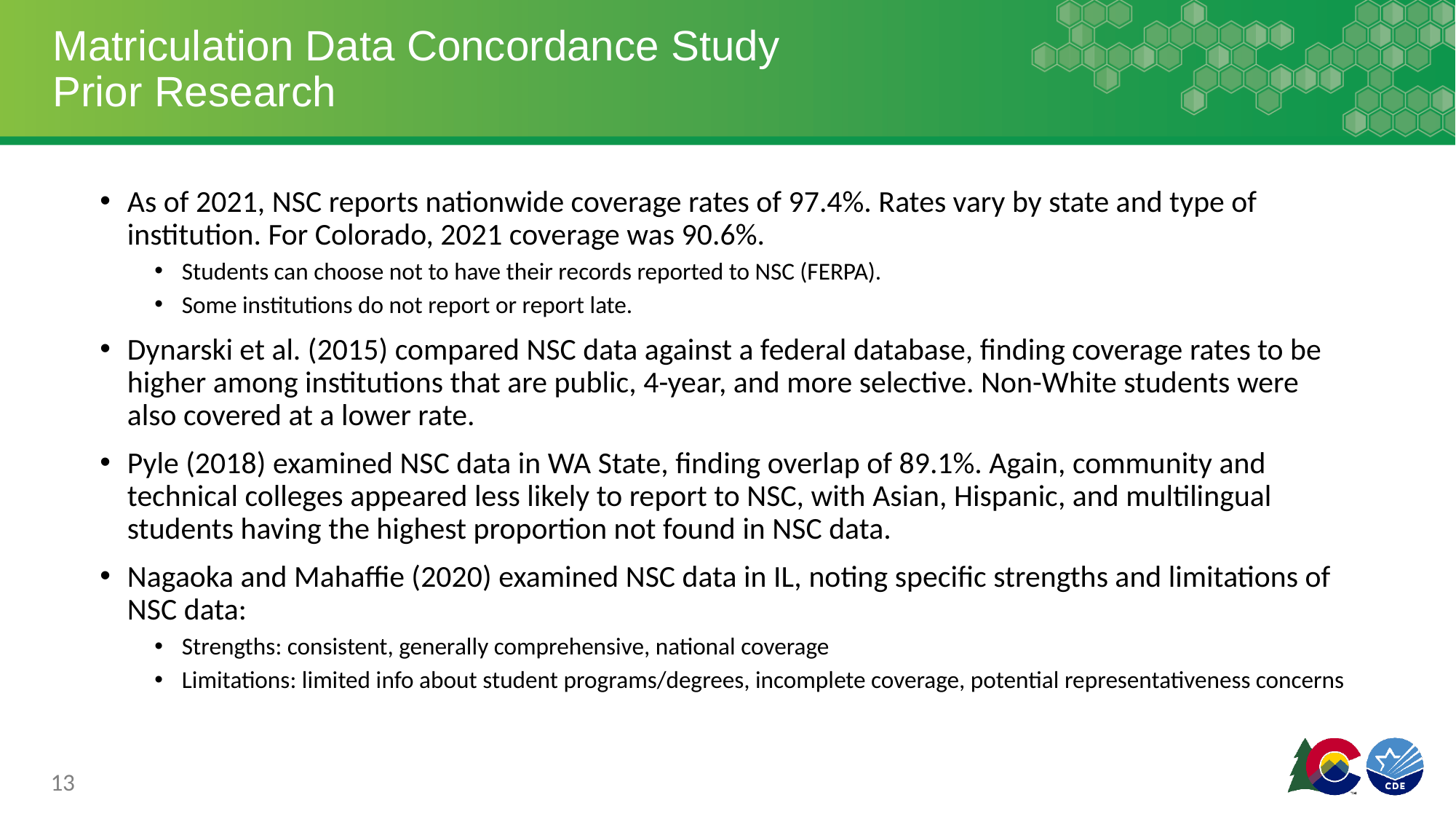

# Matriculation Data Concordance Study Prior Research
As of 2021, NSC reports nationwide coverage rates of 97.4%. Rates vary by state and type of institution. For Colorado, 2021 coverage was 90.6%.
Students can choose not to have their records reported to NSC (FERPA).
Some institutions do not report or report late.
Dynarski et al. (2015) compared NSC data against a federal database, finding coverage rates to be higher among institutions that are public, 4-year, and more selective. Non-White students were also covered at a lower rate.
Pyle (2018) examined NSC data in WA State, finding overlap of 89.1%. Again, community and technical colleges appeared less likely to report to NSC, with Asian, Hispanic, and multilingual students having the highest proportion not found in NSC data.
Nagaoka and Mahaffie (2020) examined NSC data in IL, noting specific strengths and limitations of NSC data:
Strengths: consistent, generally comprehensive, national coverage
Limitations: limited info about student programs/degrees, incomplete coverage, potential representativeness concerns

13